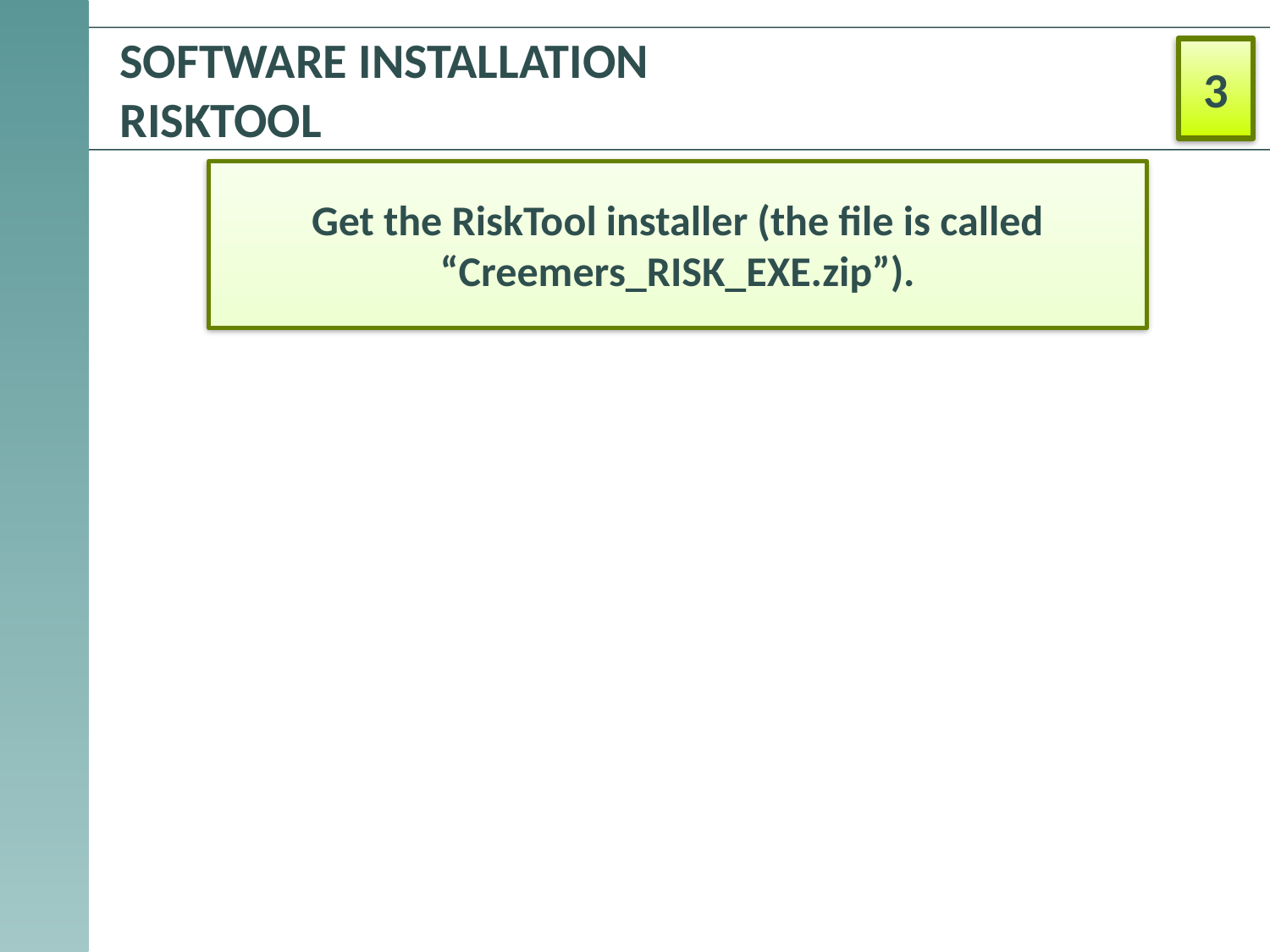

# Software installation RiskTool
3
Get the RiskTool installer (the file is called “Creemers_RISK_EXE.zip”).